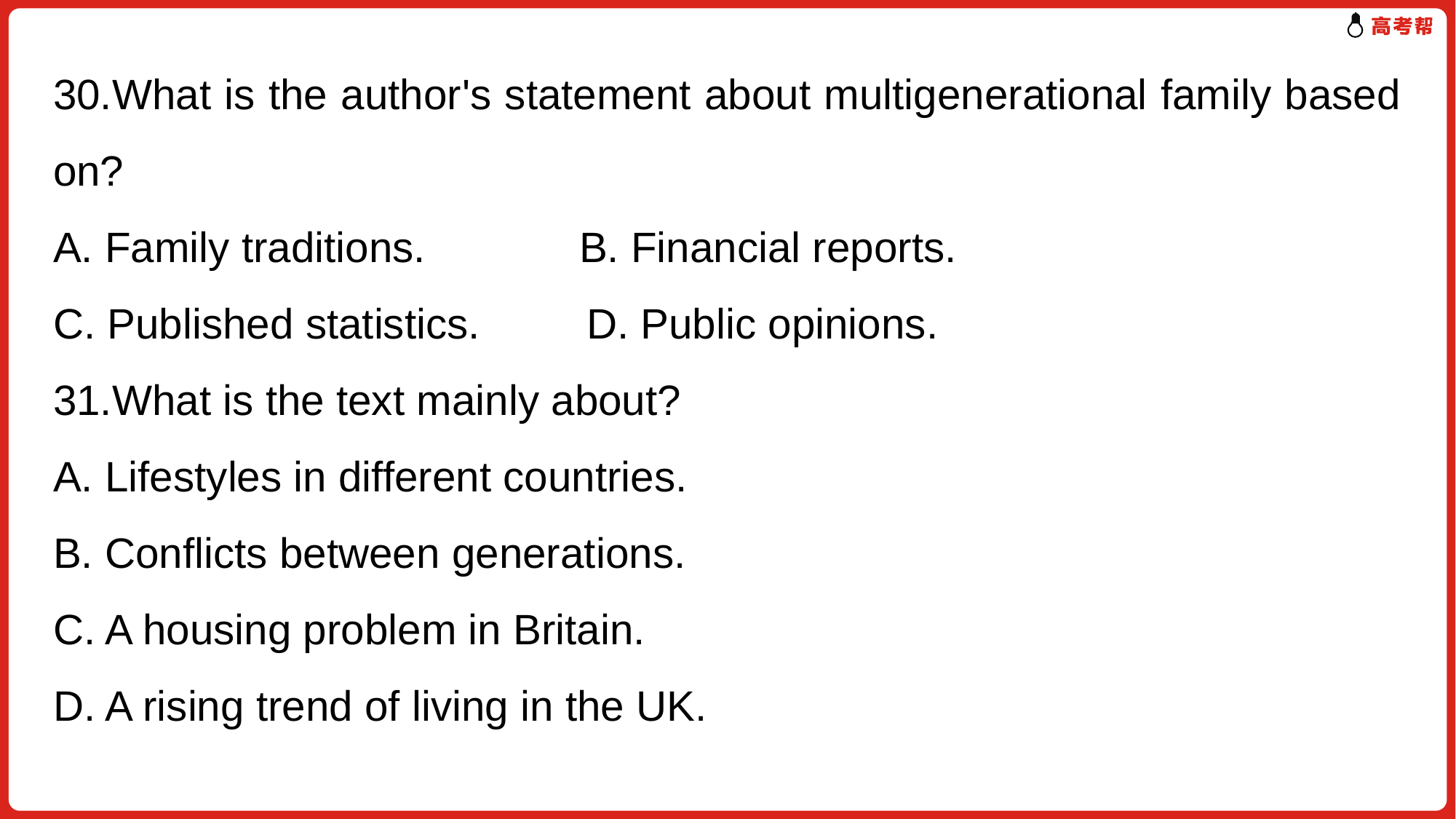

30.What is the author's statement about multigenerational family based on?
A. Family traditions.             B. Financial reports.
C. Published statistics.         D. Public opinions.
31.What is the text mainly about?
A. Lifestyles in different countries.
B. Conflicts between generations.
C. A housing problem in Britain.
D. A rising trend of living in the UK.